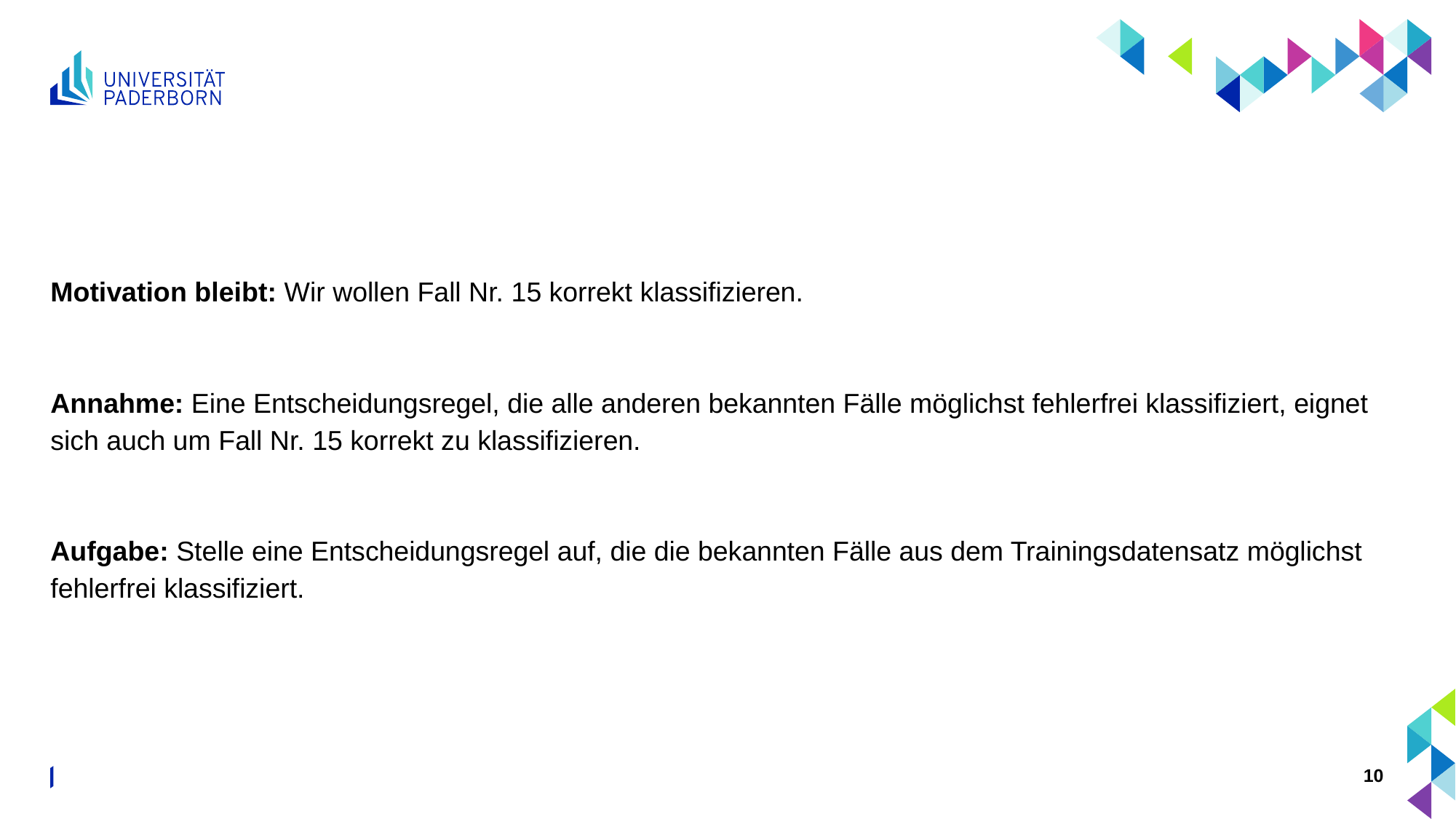

Motivation bleibt: Wir wollen Fall Nr. 15 korrekt klassifizieren.

Annahme: Eine Entscheidungsregel, die alle anderen bekannten Fälle möglichst fehlerfrei klassifiziert, eignet sich auch um Fall Nr. 15 korrekt zu klassifizieren.

Aufgabe: Stelle eine Entscheidungsregel auf, die die bekannten Fälle aus dem Trainingsdatensatz möglichst fehlerfrei klassifiziert.
Akademischer Titel Vorname Nachname Referent*in ∙  Titel der Präsentation ∙  XX. Monat 20XX
10